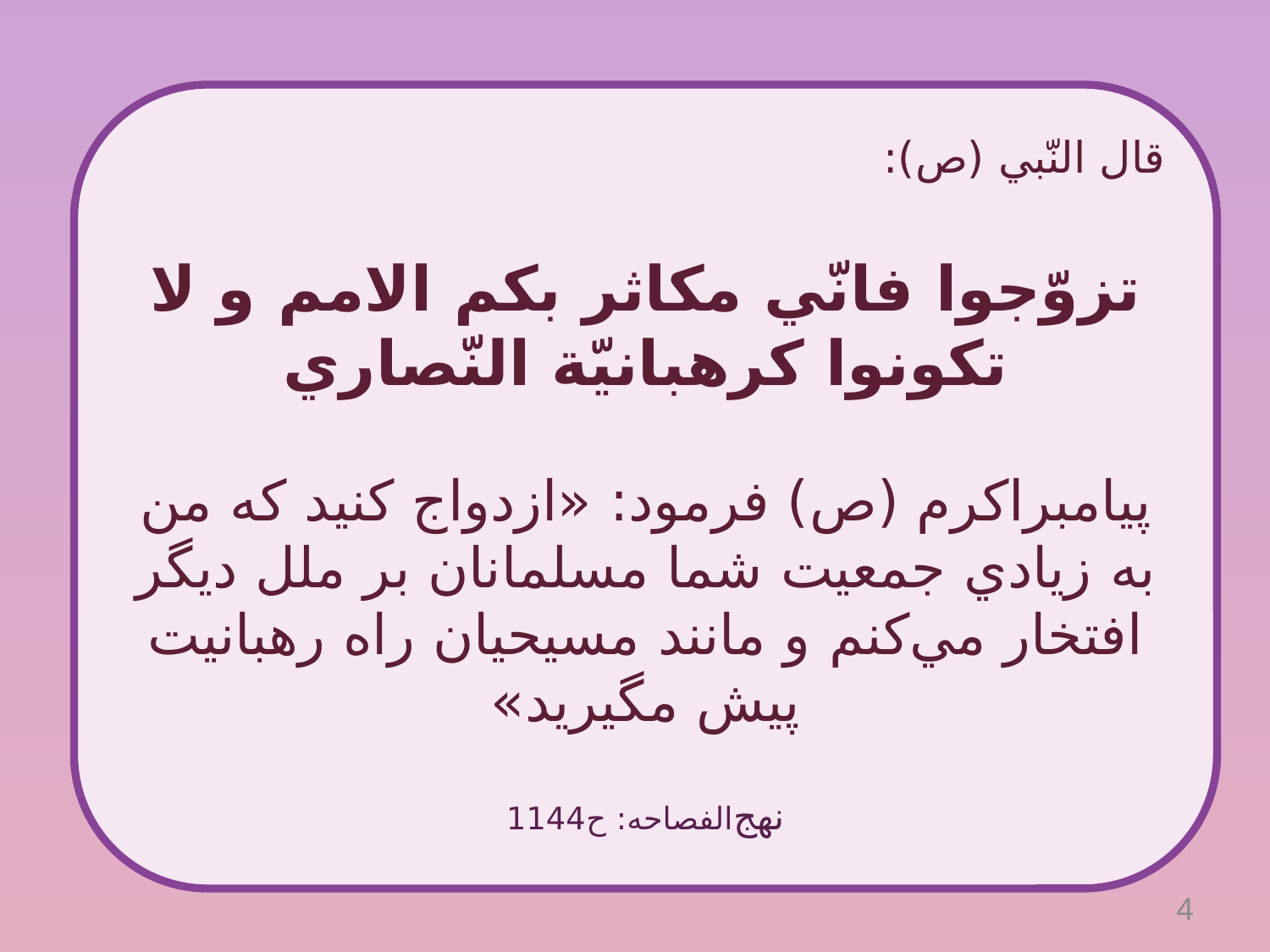

قال‌ النّبي‌ (ص‌):

تزوّجوا فانّي‌ مكاثر بكم‌ الامم‌ و لا تكونوا كرهبانيّة ‌النّصاري‌

پيامبراكرم‌ (ص‌) فرمود: «ازدواج‌ كنيد كه‌ من‌ به‌ زيادي‌ جمعيت‌ شما مسلمانان‌ بر ملل‌ ديگر افتخار مي‌كنم‌ و مانند مسيحيان‌ راه‌ رهبانيت‌ پيش ‌مگيريد»

نهج‌الفصاحه‌: ح‌1144
4